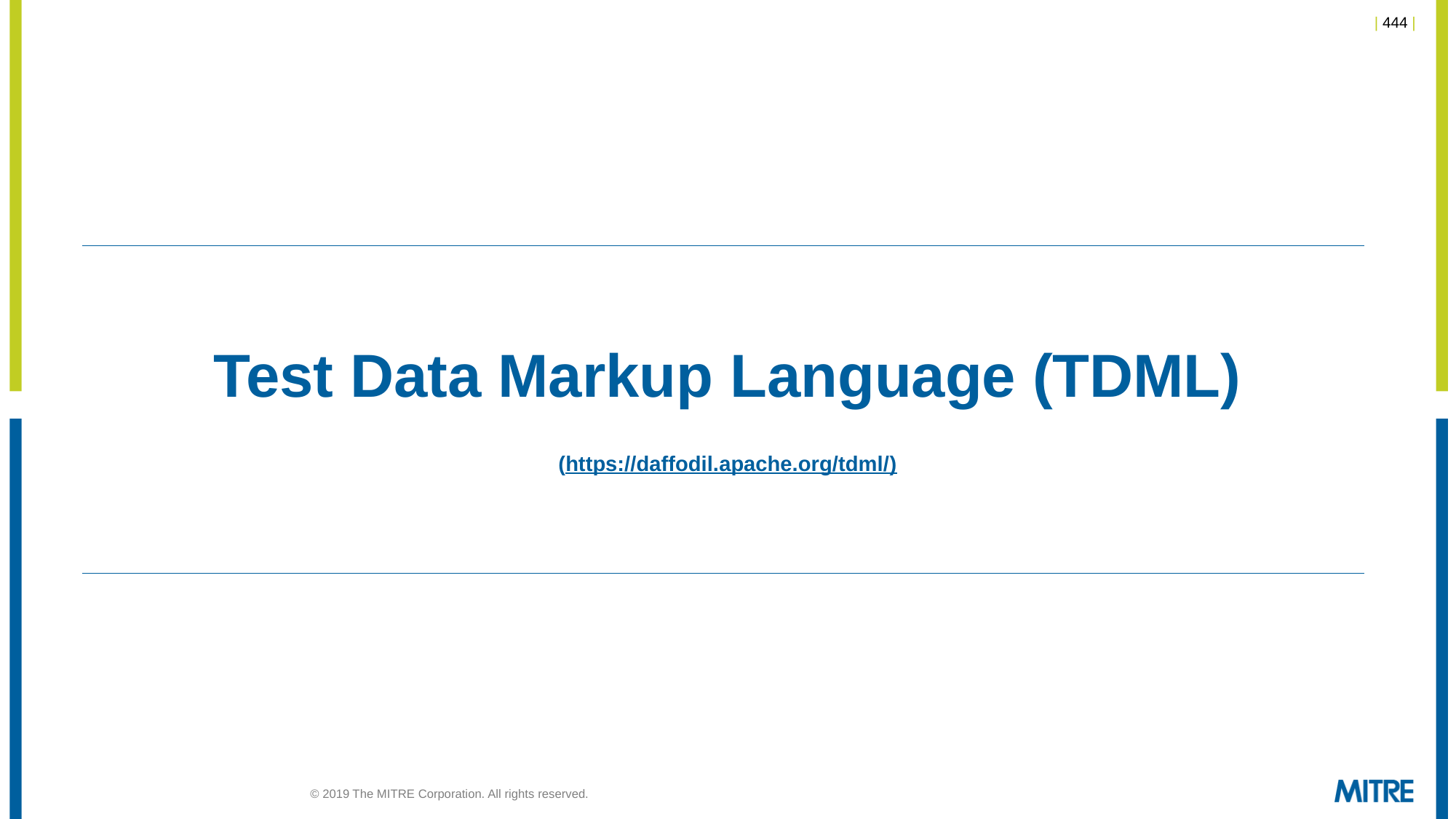

# Test Data Markup Language (TDML) (https://daffodil.apache.org/tdml/)
© 2019 The MITRE Corporation. All rights reserved.